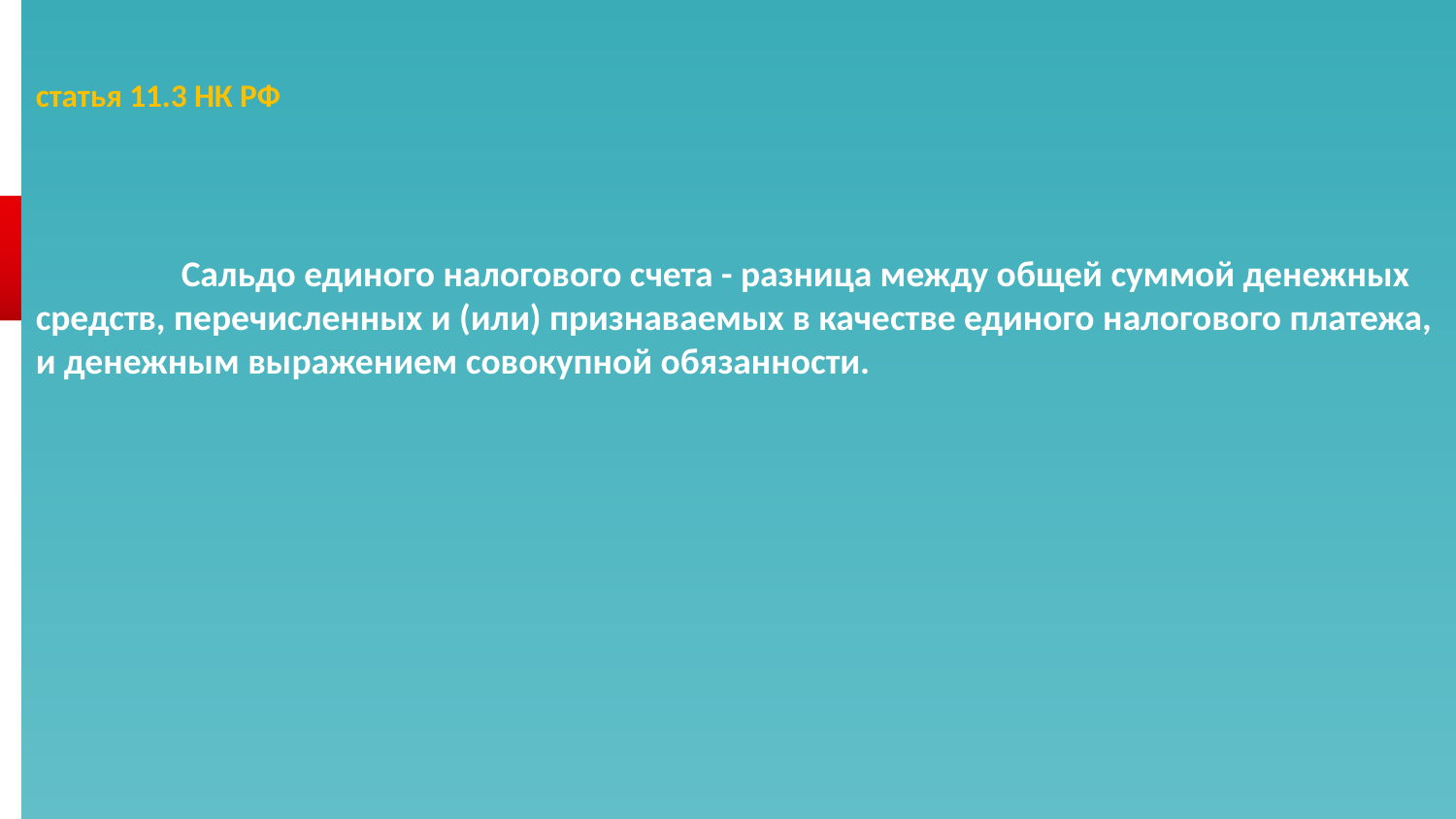

# статья 11.3 НК РФ Сальдо единого налогового счета - разница между общей суммой денежных средств, перечисленных и (или) признаваемых в качестве единого налогового платежа, и денежным выражением совокупной обязанности.